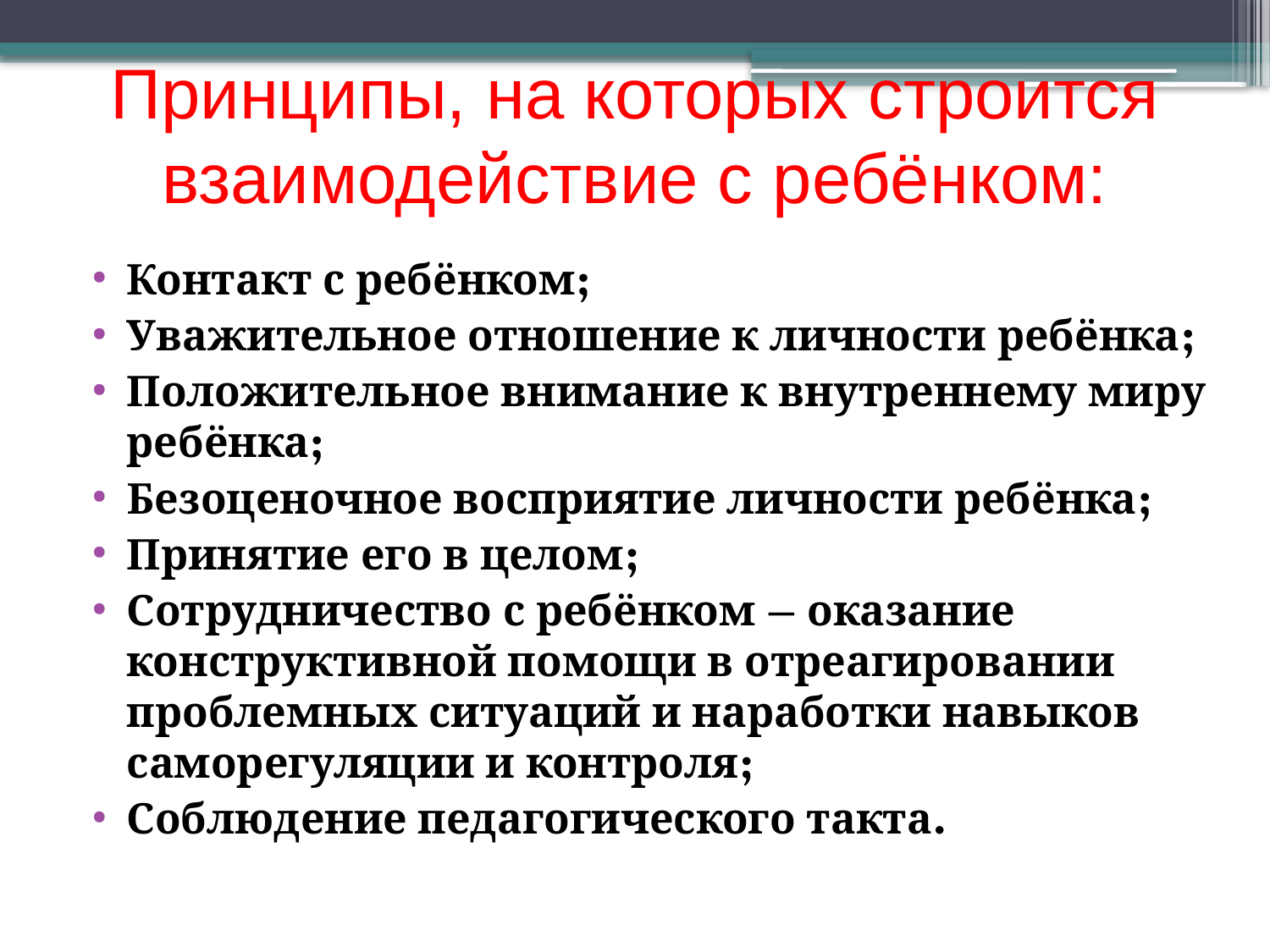

# Принципы, на которых строится взаимодействие с ребёнком:
Контакт с ребёнком;
Уважительное отношение к личности ребёнка;
Положительное внимание к внутреннему миру ребёнка;
Безоценочное восприятие личности ребёнка;
Принятие его в целом;
Сотрудничество с ребёнком – оказание конструктивной помощи в отреагировании проблемных ситуаций и наработки навыков саморегуляции и контроля;
Соблюдение педагогического такта.